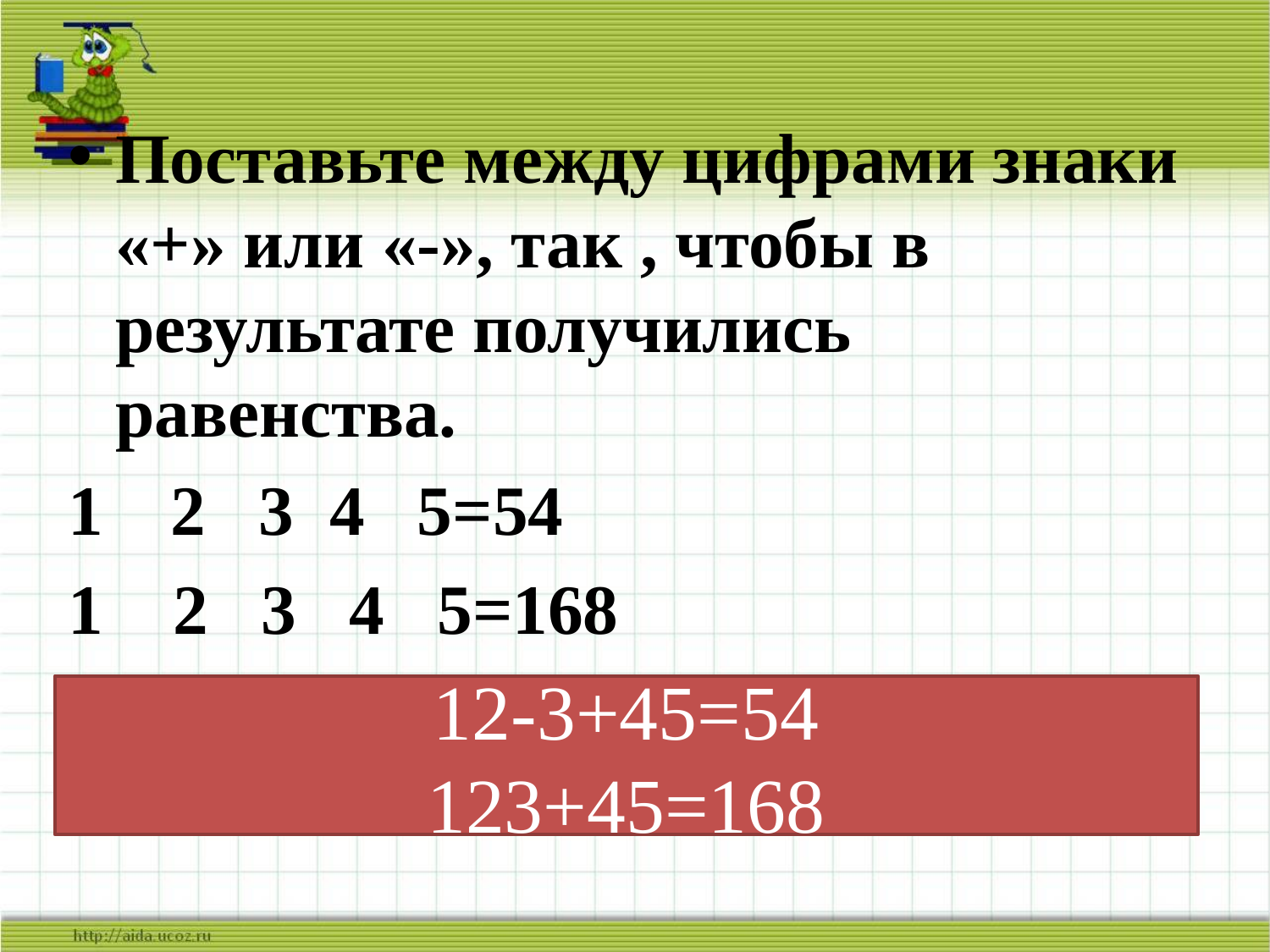

Поставьте между цифрами знаки «+» или «-», так , чтобы в результате получились равенства.
2   3  4   5=54
1    2   3   4   5=168
# 12-3+45=54 123+45=168